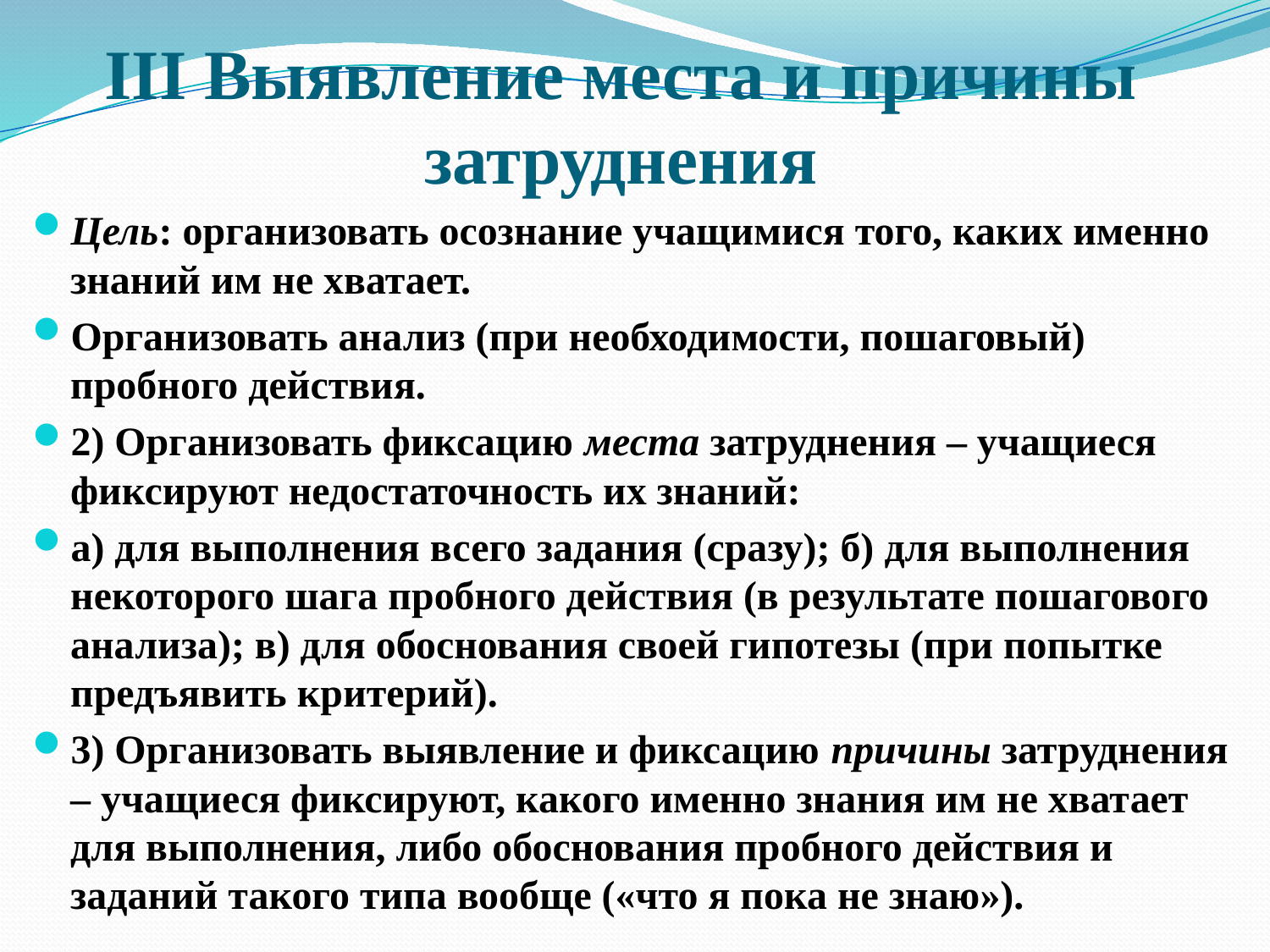

# III Выявление места и причины затруднения
Цель: организовать осознание учащимися того, каких именно знаний им не хватает.
Организовать анализ (при необходимости, пошаговый) пробного действия.
2) Организовать фиксацию места затруднения – учащиеся фиксируют недостаточность их знаний:
а) для выполнения всего задания (сразу); б) для выполнения некоторого шага пробного действия (в результате пошагового анализа); в) для обоснования своей гипотезы (при попытке предъявить критерий).
3) Организовать выявление и фиксацию причины затруднения – учащиеся фиксируют, какого именно знания им не хватает для выполнения, либо обоснования пробного действия и заданий такого типа вообще («что я пока не знаю»).